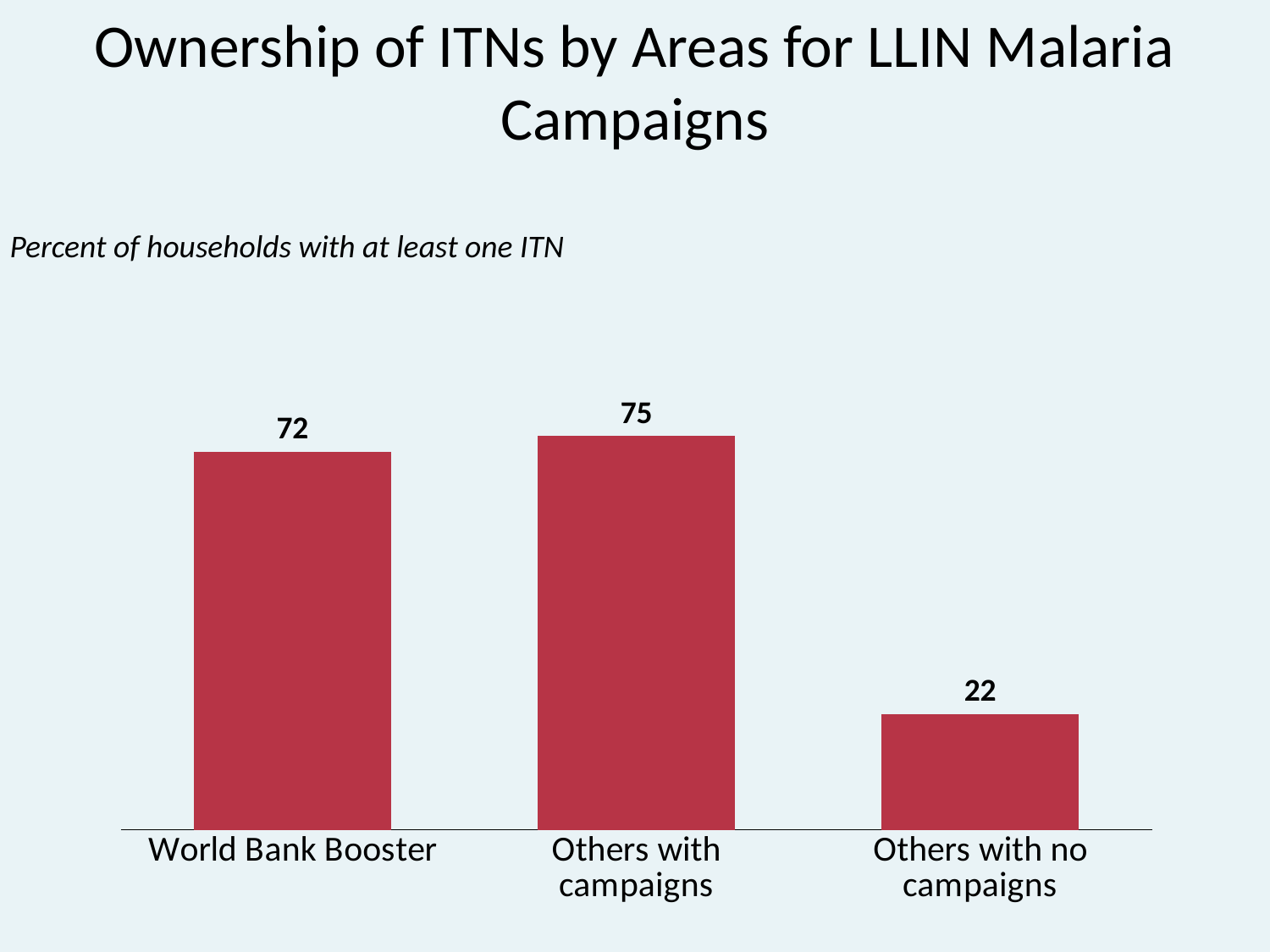

# Ownership of ITNs by Areas for LLIN Malaria Campaigns
Percent of households with at least one ITN

### Chart

| Category |  |
|---|---|
| World Bank Booster | 72.0 |
| Others with campaigns | 75.0 |
| Others with no campaigns | 22.0 |